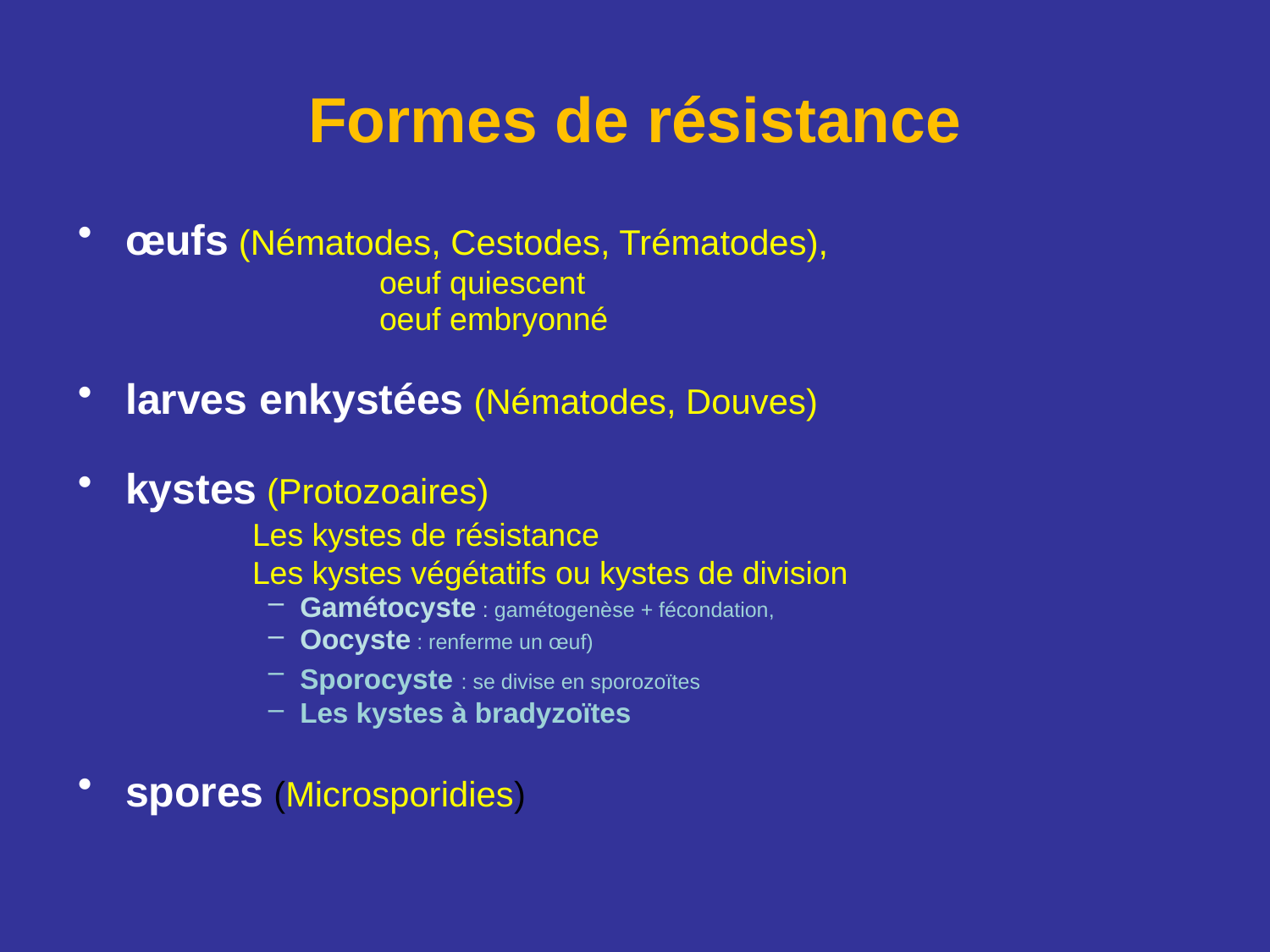

# Formes de résistance
œufs (Nématodes, Cestodes, Trématodes),
			oeuf quiescent
 			oeuf embryonné

larves enkystées (Nématodes, Douves)

kystes (Protozoaires)
		Les kystes de résistance
		Les kystes végétatifs ou kystes de division
Gamétocyste : gamétogenèse + fécondation,
Oocyste : renferme un œuf)
Sporocyste : se divise en sporozoïtes
Les kystes à bradyzoïtes

spores (Microsporidies)